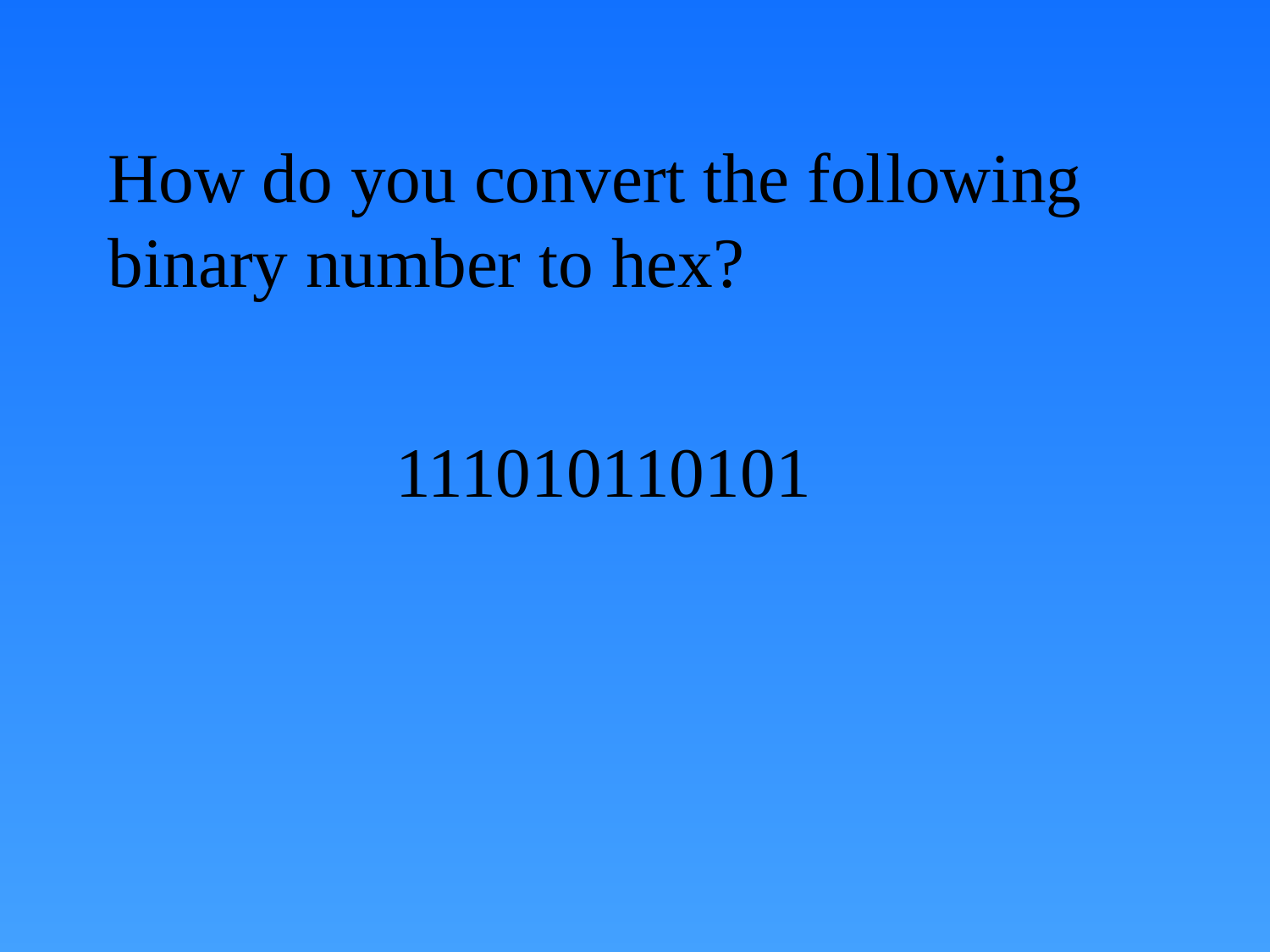

# How do you convert the following binary number to hex?
111010110101